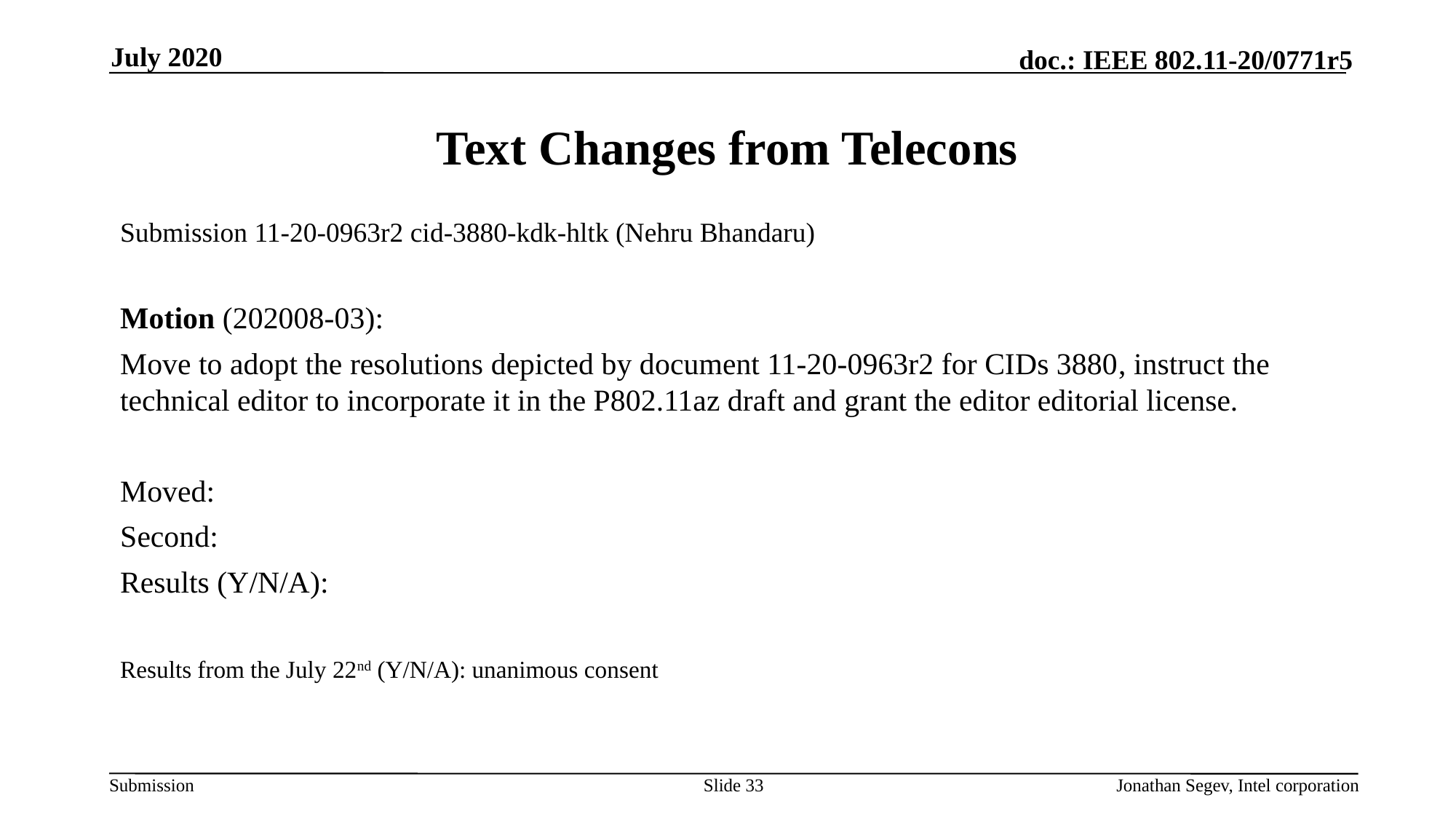

July 2020
# Text Changes from Telecons
Submission 11-20-0963r2 cid-3880-kdk-hltk (Nehru Bhandaru)

Motion (202008-03):
Move to adopt the resolutions depicted by document 11-20-0963r2 for CIDs 3880, instruct the technical editor to incorporate it in the P802.11az draft and grant the editor editorial license.

Moved:
Second:
Results (Y/N/A):

Results from the July 22nd (Y/N/A): unanimous consent

Slide 33
Jonathan Segev, Intel corporation